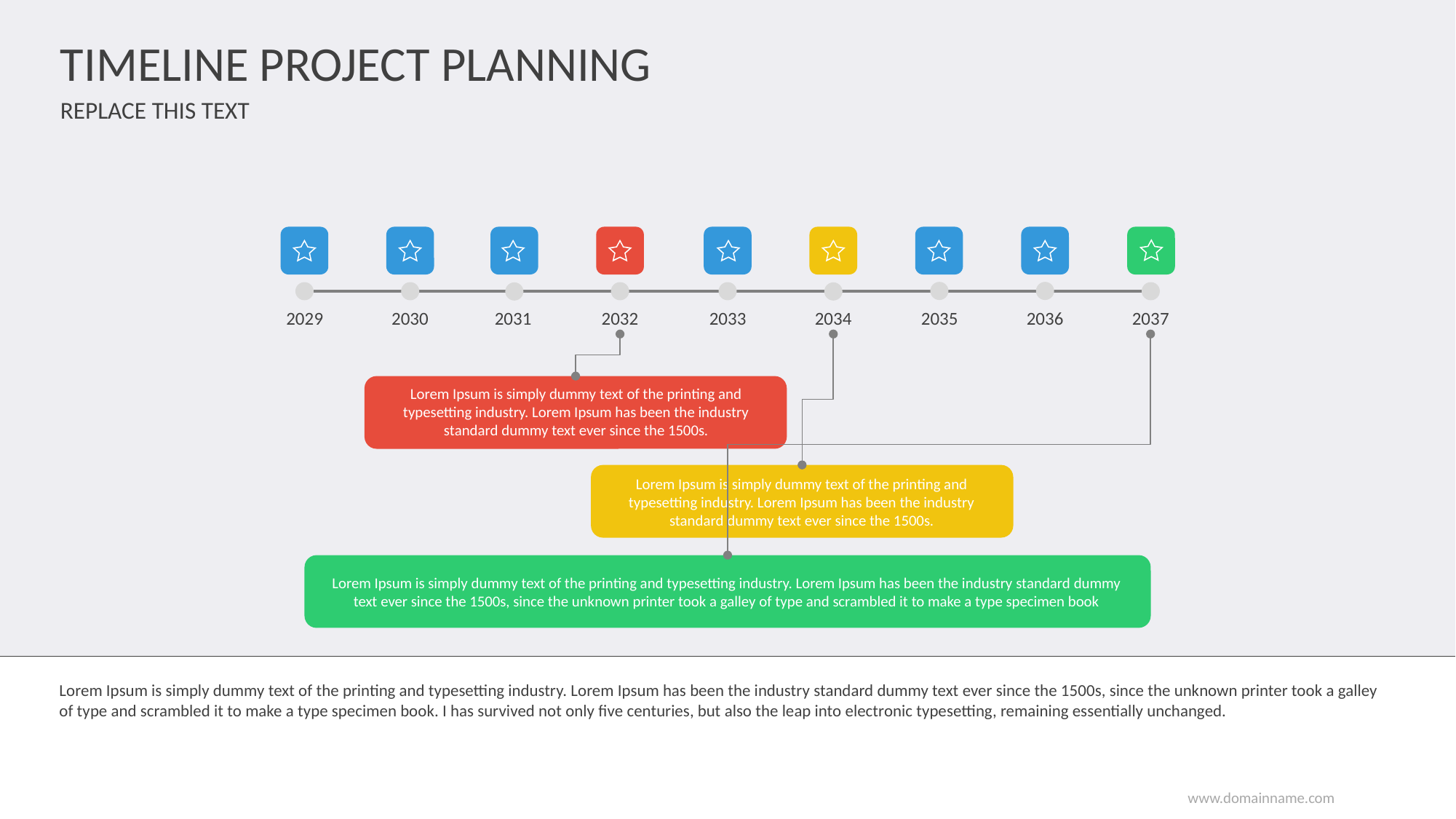

TIMELINE PROJECT PLANNING
Replace This Text

2029
2030
2031
2032
2033
2034
2035
2036
2037

Lorem Ipsum is simply dummy text of the printing and typesetting industry. Lorem Ipsum has been the industry standard dummy text ever since the 1500s.

Lorem Ipsum is simply dummy text of the printing and typesetting industry. Lorem Ipsum has been the industry standard dummy text ever since the 1500s.

Lorem Ipsum is simply dummy text of the printing and typesetting industry. Lorem Ipsum has been the industry standard dummy text ever since the 1500s, since the unknown printer took a galley of type and scrambled it to make a type specimen book

Lorem Ipsum is simply dummy text of the printing and typesetting industry. Lorem Ipsum has been the industry standard dummy text ever since the 1500s, since the unknown printer took a galley of type and scrambled it to make a type specimen book. I has survived not only five centuries, but also the leap into electronic typesetting, remaining essentially unchanged.
www.domainname.com
Logo Company
4